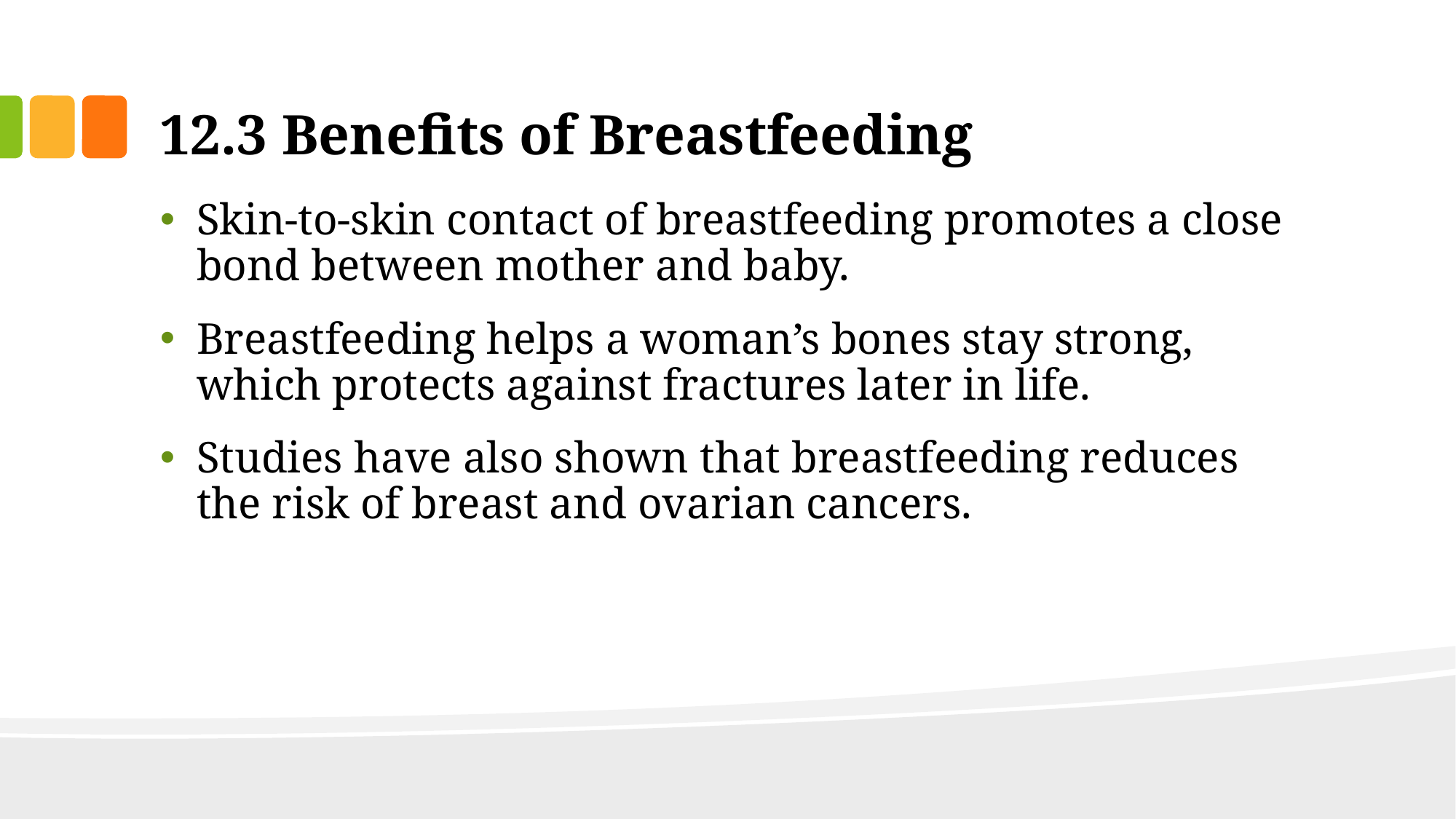

# 12.3 Benefits of Breastfeeding
Skin-to-skin contact of breastfeeding promotes a close bond between mother and baby.
Breastfeeding helps a woman’s bones stay strong, which protects against fractures later in life.
Studies have also shown that breastfeeding reduces the risk of breast and ovarian cancers.